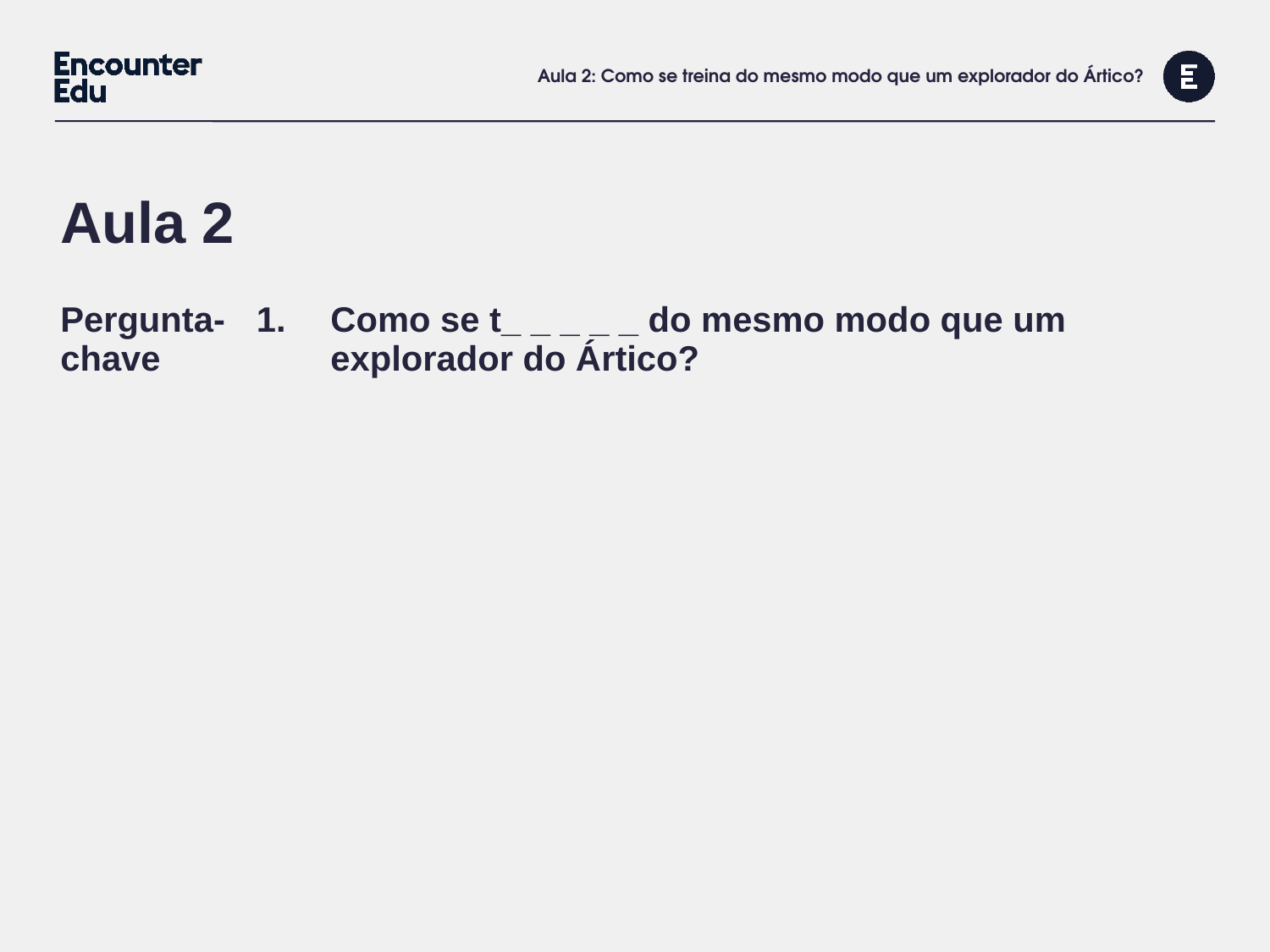

# Aula 2: Como se treina do mesmo modo que um explorador do Ártico?
Aula 2
| Pergunta-chave | Como se t\_ \_ \_ \_ \_ do mesmo modo que um explorador do Ártico? |
| --- | --- |